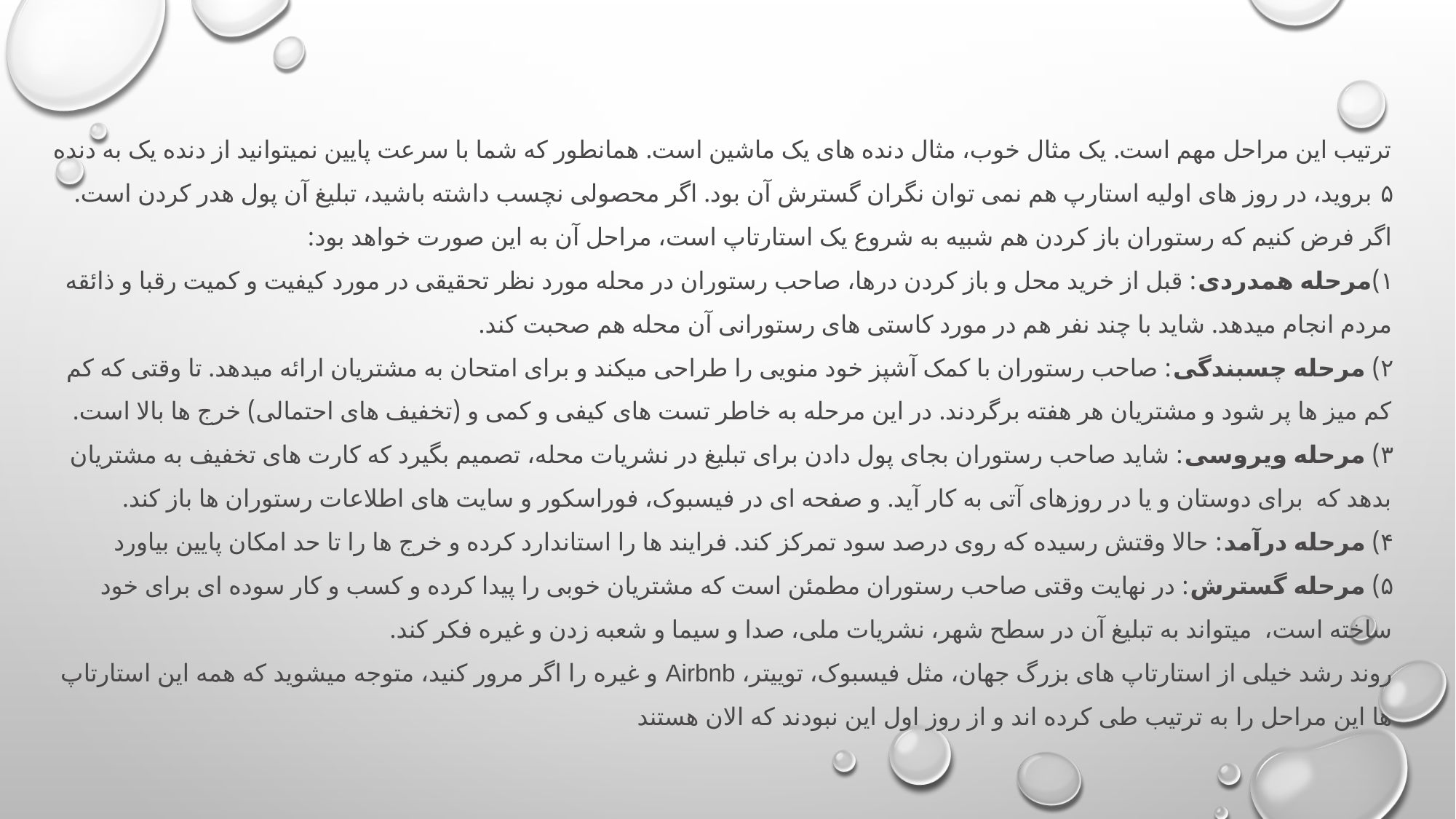

ترتیب این مراحل مهم است. یک مثال خوب، مثال دنده های یک ماشین است. همانطور که شما با سرعت پایین نمیتوانید از دنده یک به دنده ۵ بروید، در روز های اولیه استارپ هم نمی توان نگران گسترش آن بود. اگر محصولی نچسب داشته باشید، تبلیغ آن پول هدر کردن است.
اگر فرض کنیم که رستوران باز کردن هم شبیه به شروع یک استارتاپ است، مراحل آن به این صورت خواهد بود:
۱)مرحله همدردی: قبل از خرید محل و باز کردن درها، صاحب رستوران در محله مورد نظر تحقیقی در مورد کیفیت و کمیت رقبا و ذائقه مردم انجام میدهد. شاید با چند نفر هم در مورد کاستی های رستورانی آن محله هم صحبت کند.
۲) مرحله چسبندگی: صاحب رستوران با کمک آشپز خود منویی را طراحی میکند و برای امتحان به مشتریان ارائه میدهد. تا وقتی که کم کم میز ها پر شود و مشتریان هر هفته برگردند. در این مرحله به خاطر تست های کیفی و کمی و (تخفیف های احتمالی) خرج ها بالا است.
۳) مرحله ویروسی: شاید صاحب رستوران بجای پول دادن برای تبلیغ در نشریات محله، تصمیم بگیرد که کارت های تخفیف به مشتریان بدهد که  برای دوستان و یا در روزهای آتی به کار آید. و صفحه ای در فیسبوک، فوراسکور و سایت های اطلاعات رستوران ها باز کند.
۴) مرحله درآمد: حالا وقتش رسیده که روی درصد سود تمرکز کند. فرایند ها را استاندارد کرده و خرج ها را تا حد امکان پایین بیاورد
۵) مرحله گسترش: در نهایت وقتی صاحب رستوران مطمئن است که مشتریان خوبی را پیدا کرده و کسب و کار سوده ای برای خود ساخته است،  میتواند به تبلیغ آن در سطح شهر، نشریات ملی، صدا و سیما و شعبه زدن و غیره فکر کند.
روند رشد خیلی از استارتاپ های بزرگ جهان، مثل فیسبوک، توییتر، Airbnb و غیره را اگر مرور کنید، متوجه میشوید که همه این استارتاپ ها این مراحل را به ترتیب طی کرده اند و از روز اول این نبودند که الان هستند